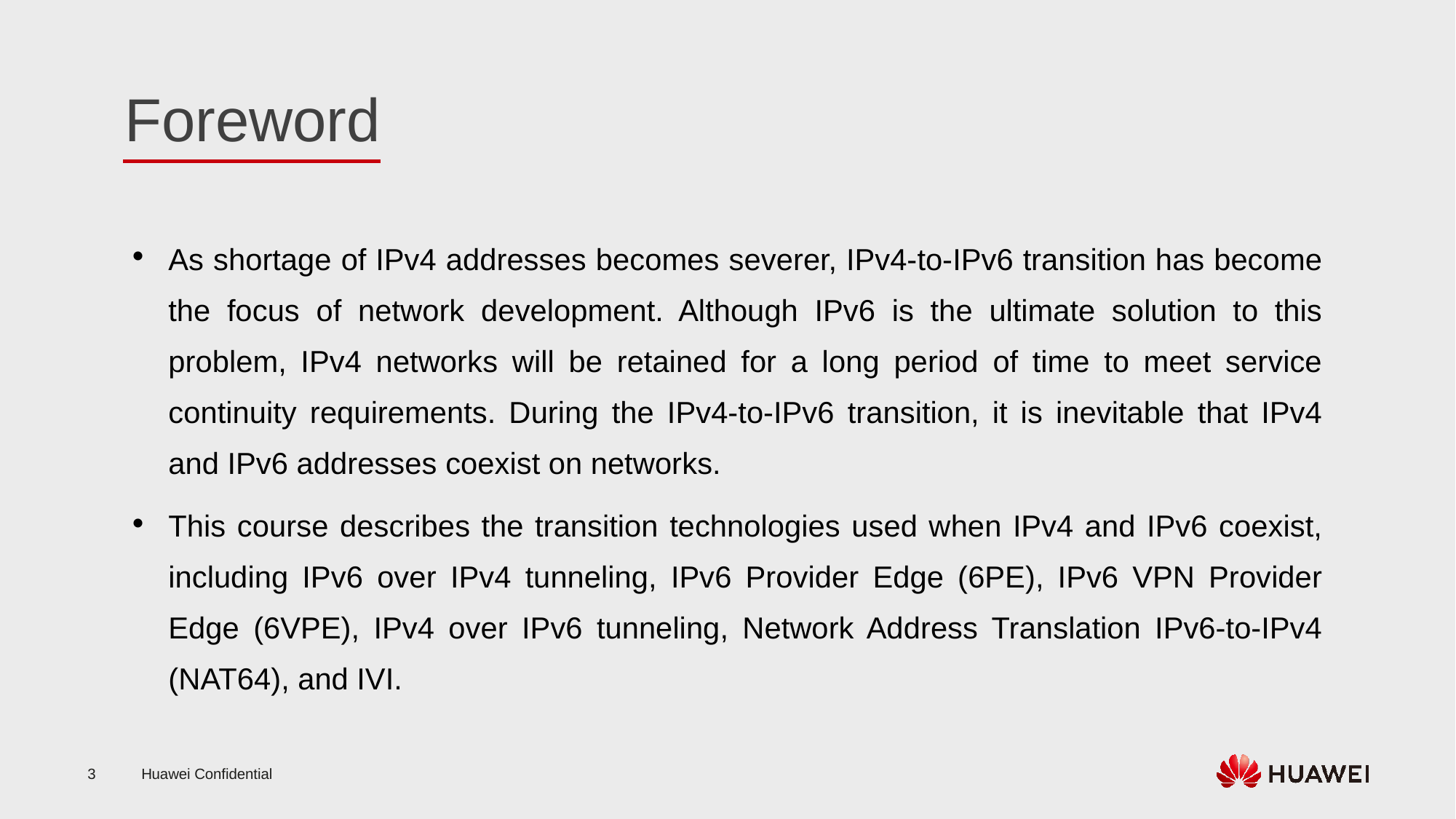

As shortage of IPv4 addresses becomes severer, IPv4-to-IPv6 transition has become the focus of network development. Although IPv6 is the ultimate solution to this problem, IPv4 networks will be retained for a long period of time to meet service continuity requirements. During the IPv4-to-IPv6 transition, it is inevitable that IPv4 and IPv6 addresses coexist on networks.
This course describes the transition technologies used when IPv4 and IPv6 coexist, including IPv6 over IPv4 tunneling, IPv6 Provider Edge (6PE), IPv6 VPN Provider Edge (6VPE), IPv4 over IPv6 tunneling, Network Address Translation IPv6-to-IPv4 (NAT64), and IVI.